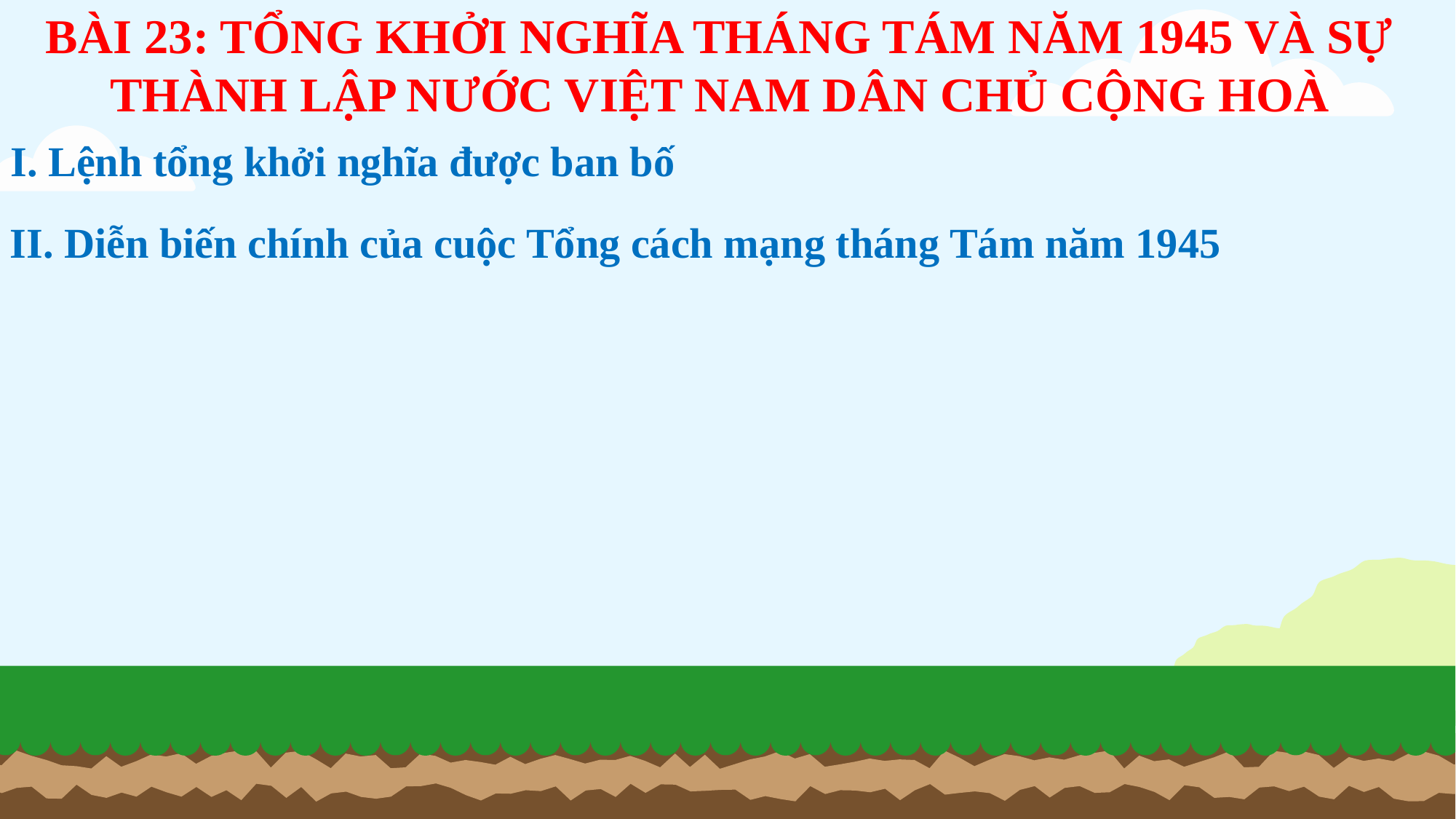

BÀI 23: TỔNG KHỞI NGHĨA THÁNG TÁM NĂM 1945 VÀ SỰ THÀNH LẬP NƯỚC VIỆT NAM DÂN CHỦ CỘNG HOÀ
I. Lệnh tổng khởi nghĩa được ban bố
II. Diễn biến chính của cuộc Tổng cách mạng tháng Tám năm 1945